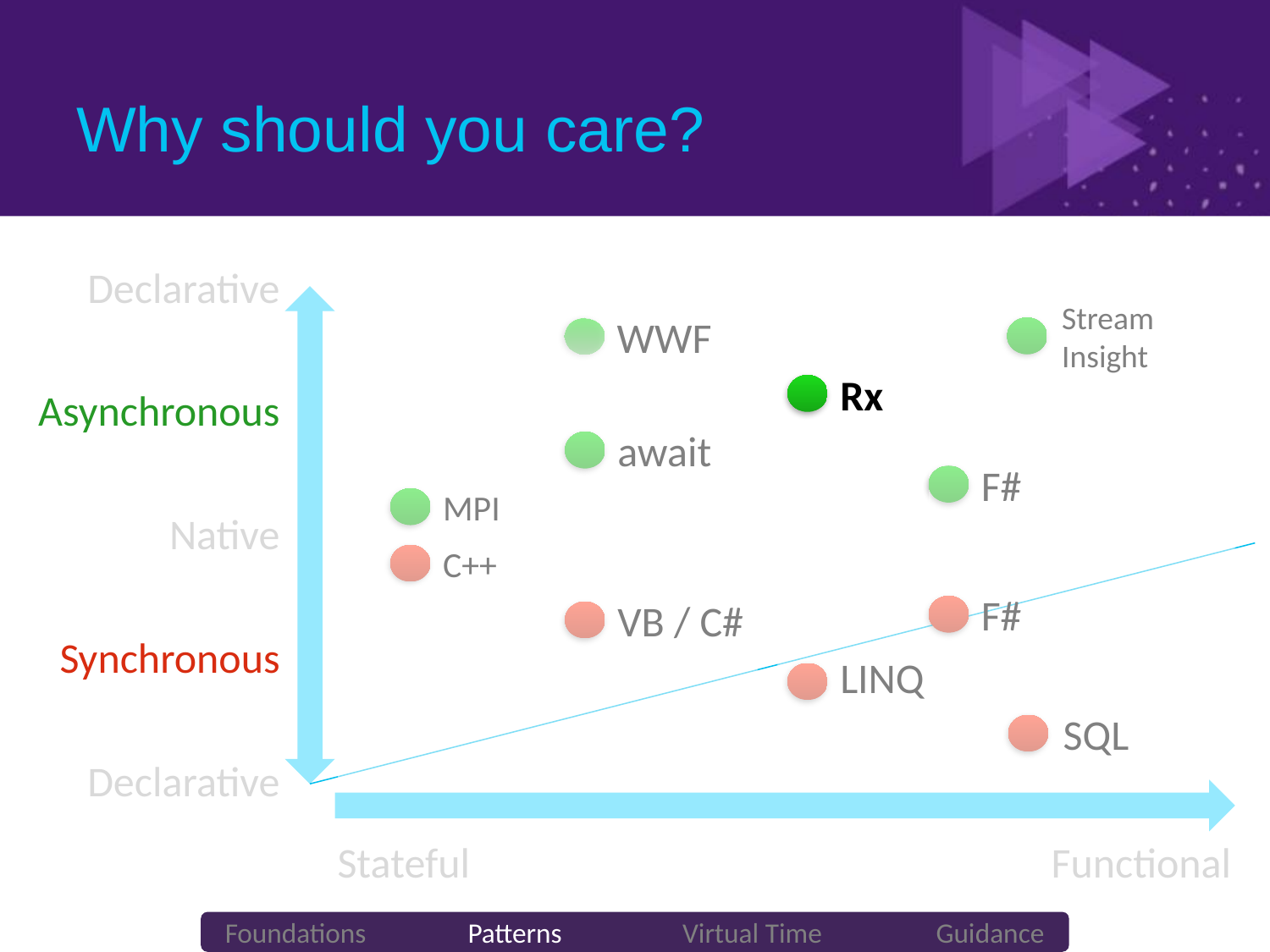

# Why should you care?
Declarative

WWF

Stream Insight

Rx

Asynchronous
await

F#

MPI

Native

C++

F#

VB / C#

Synchronous
LINQ

SQL

Declarative

Stateful
Functional
Foundations                Patterns                   Virtual Time                  Guidance